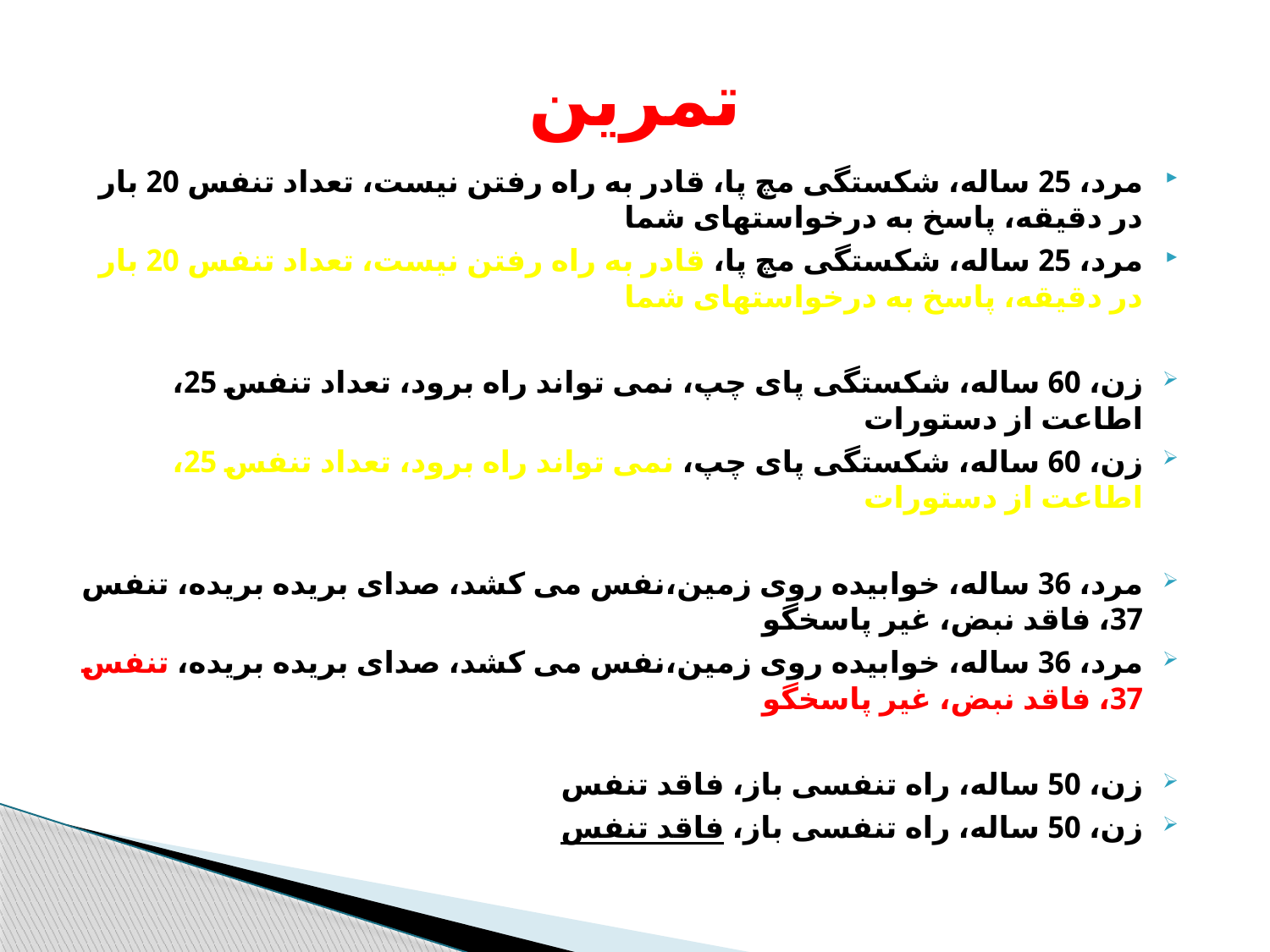

# تمرین
مرد، 25 ساله، شکستگی مچ پا، قادر به راه رفتن نیست، تعداد تنفس 20 بار در دقیقه، پاسخ به درخواستهای شما
مرد، 25 ساله، شکستگی مچ پا، قادر به راه رفتن نیست، تعداد تنفس 20 بار در دقیقه، پاسخ به درخواستهای شما

زن، 60 ساله، شکستگی پای چپ، نمی تواند راه برود، تعداد تنفس 25، اطاعت از دستورات
زن، 60 ساله، شکستگی پای چپ، نمی تواند راه برود، تعداد تنفس 25، اطاعت از دستورات

مرد، 36 ساله، خوابیده روی زمین،نفس می کشد، صدای بریده بریده، تنفس 37، فاقد نبض، غیر پاسخگو
مرد، 36 ساله، خوابیده روی زمین،نفس می کشد، صدای بریده بریده، تنفس 37، فاقد نبض، غیر پاسخگو

زن، 50 ساله، راه تنفسی باز، فاقد تنفس
زن، 50 ساله، راه تنفسی باز، فاقد تنفس